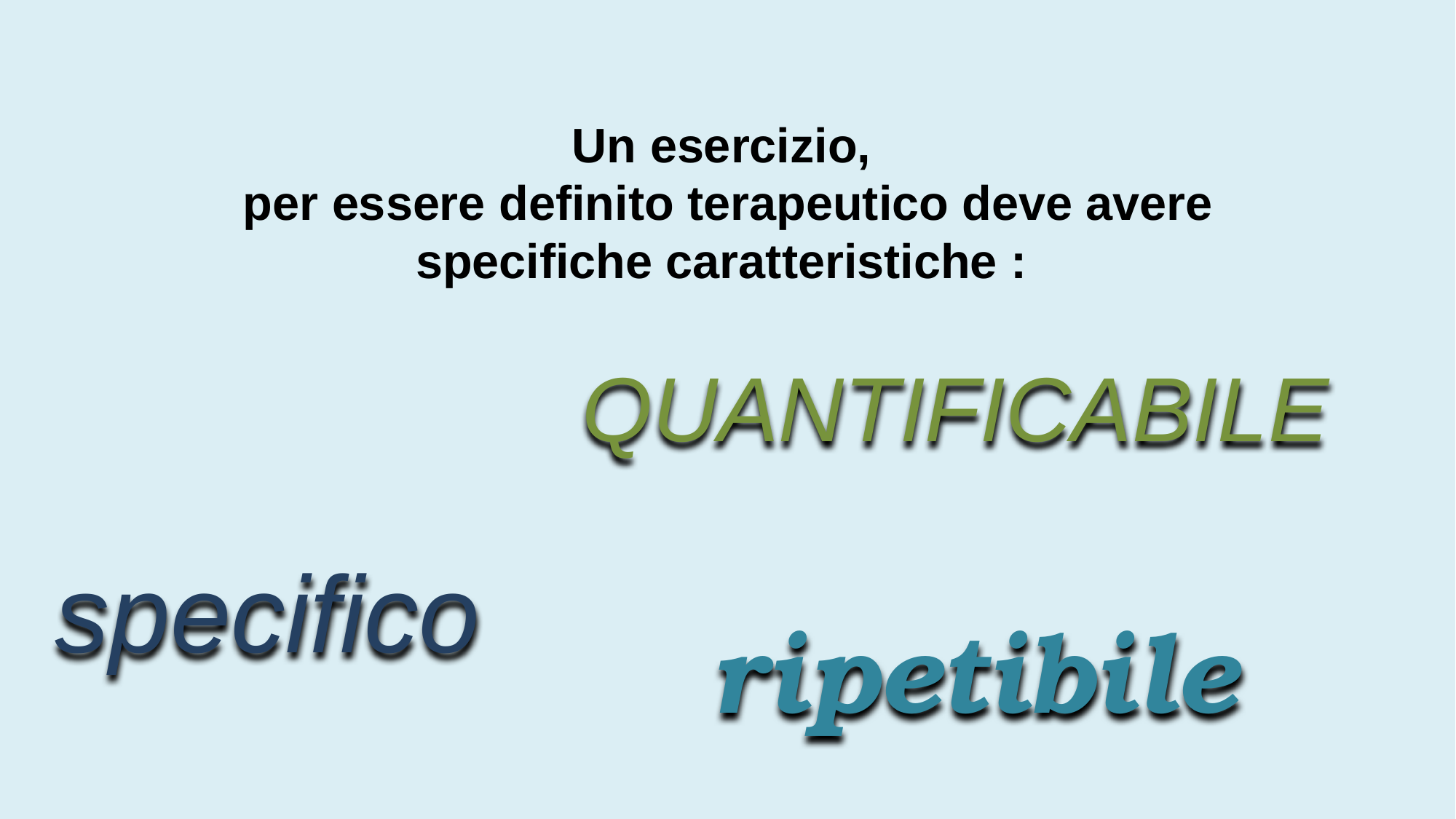

Un esercizio,
 per essere definito terapeutico deve avere specifiche caratteristiche :
QUANTIFICABILE
specifico
 ripetibile